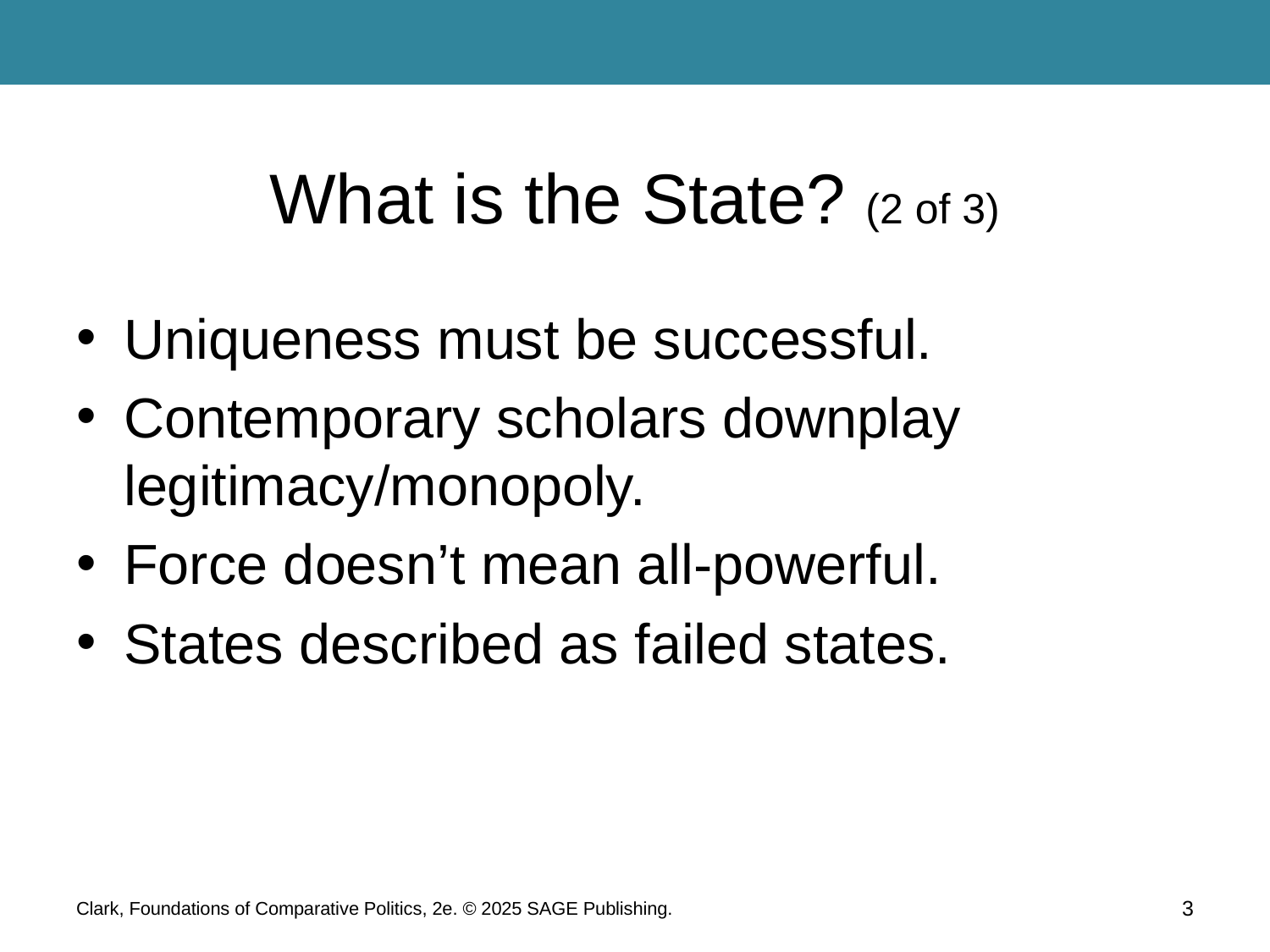

# What is the State? (2 of 3)
Uniqueness must be successful.
Contemporary scholars downplay legitimacy/monopoly.
Force doesn’t mean all-powerful.
States described as failed states.

Clark, Foundations of Comparative Politics, 2e. © 2025 SAGE Publishing.
3